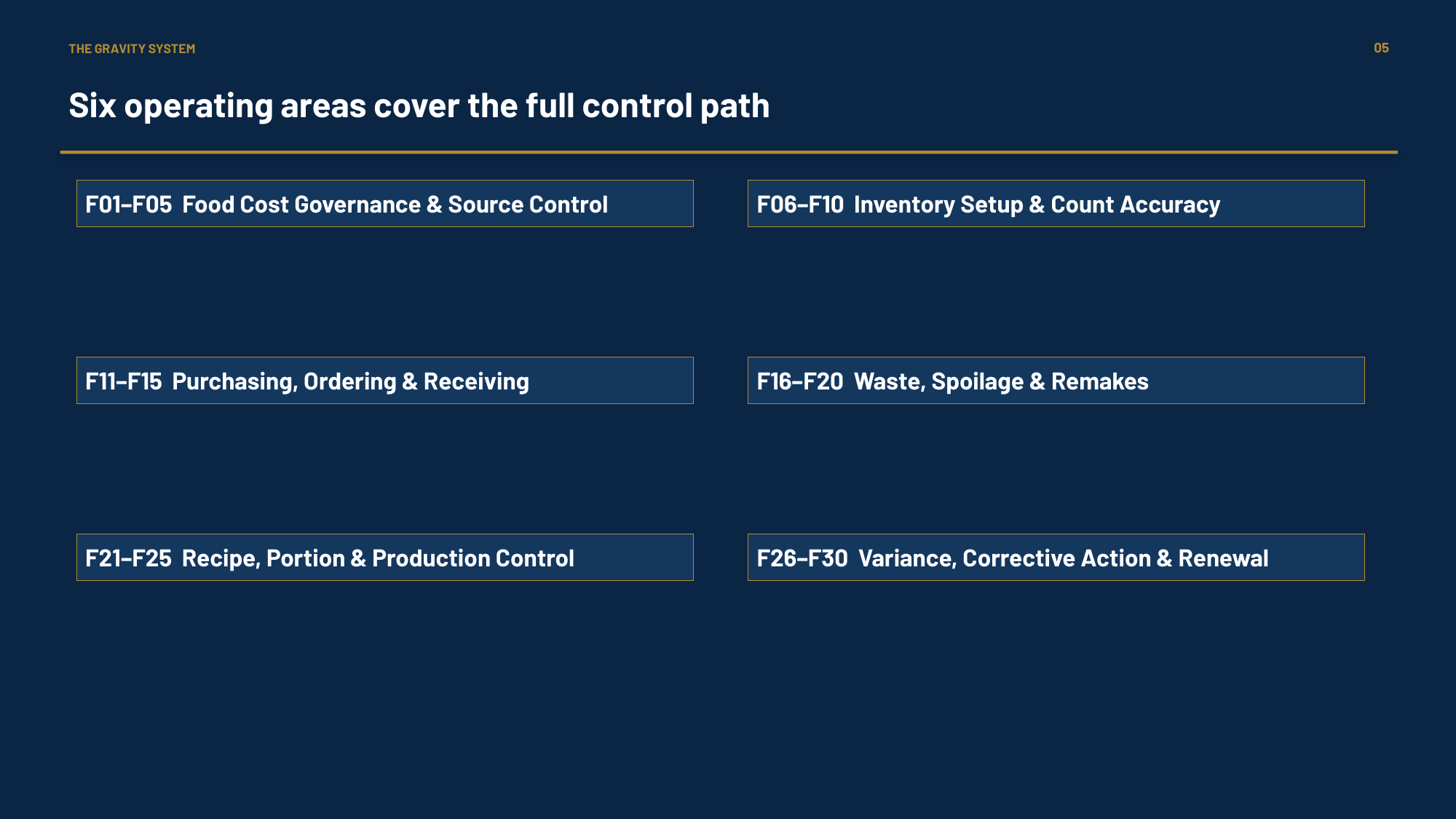

05
THE GRAVITY SYSTEM
Six operating areas cover the full control path

F01–F05  Food Cost Governance & Source Control
F06–F10  Inventory Setup & Count Accuracy
F11–F15  Purchasing, Ordering & Receiving
F16–F20  Waste, Spoilage & Remakes
F21–F25  Recipe, Portion & Production Control
F26–F30  Variance, Corrective Action & Renewal